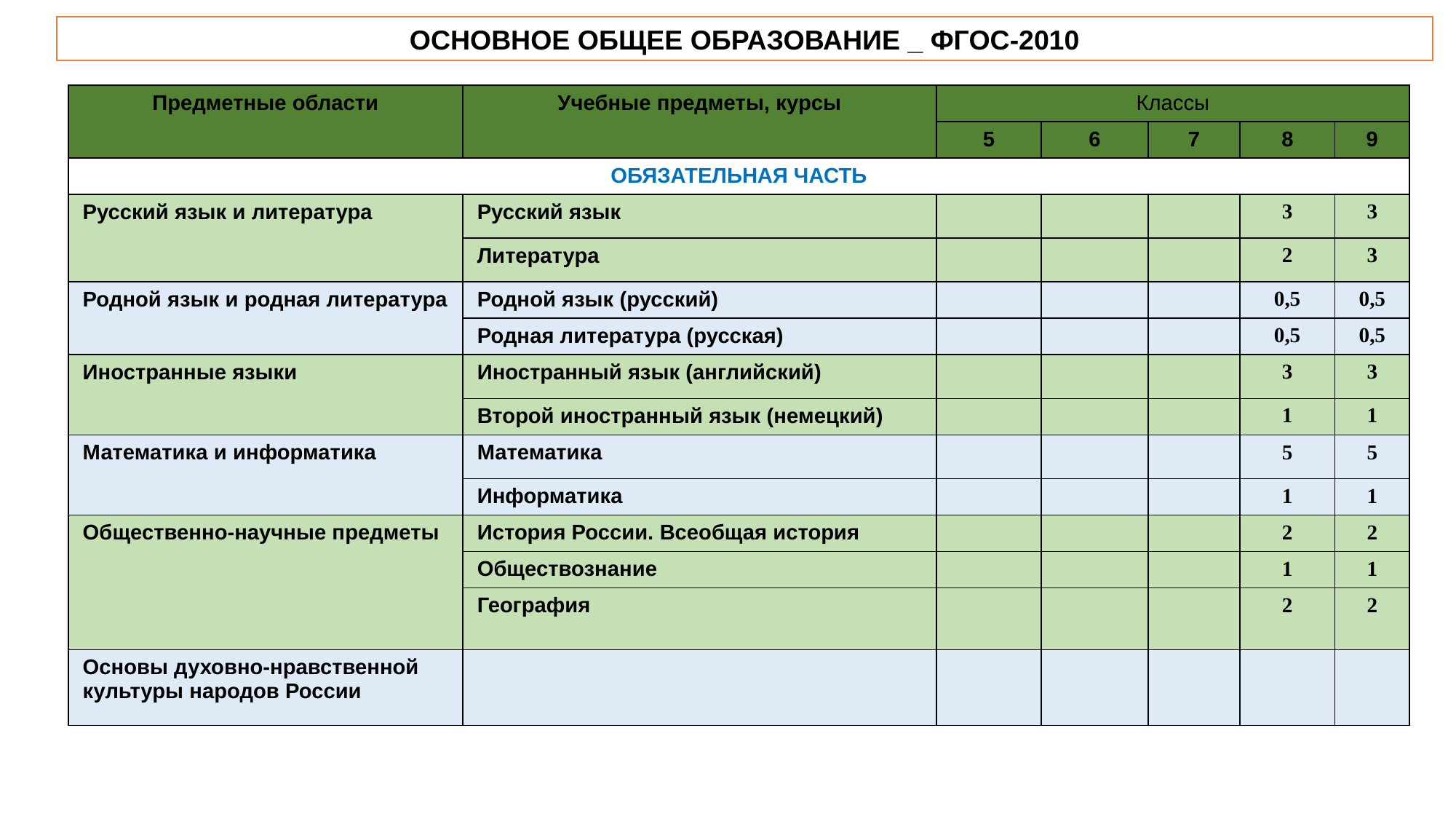

ОСНОВНОЕ ОБЩЕЕ ОБРАЗОВАНИЕ _ ФГОС-2010
| Предметные области | Учебные предметы, курсы | Классы |  |  |  |  |
| --- | --- | --- | --- | --- | --- | --- |
|  |  | 5 | 6 | 7 | 8 | 9 |
| ОБЯЗАТЕЛЬНАЯ ЧАСТЬ |  |  |  |  |  |  |
| Русский язык и литература | Русский язык |  |  |  | 3 | 3 |
|  | Литература |  |  |  | 2 | 3 |
| Родной язык и родная литература | Родной язык (русский) |  |  |  | 0,5 | 0,5 |
|  | Родная литература (русская) |  |  |  | 0,5 | 0,5 |
| Иностранные языки | Иностранный язык (английский) |  |  |  | 3 | 3 |
|  | Второй иностранный язык (немецкий) |  |  |  | 1 | 1 |
| Математика и информатика | Математика |  |  |  | 5 | 5 |
|  | Информатика |  |  |  | 1 | 1 |
| Общественно-научные предметы | История России. Всеобщая история |  |  |  | 2 | 2 |
|  | Обществознание |  |  |  | 1 | 1 |
|  | География |  |  |  | 2 | 2 |
| Основы духовно-нравственной культуры народов России |  |  |  |  |  |  |